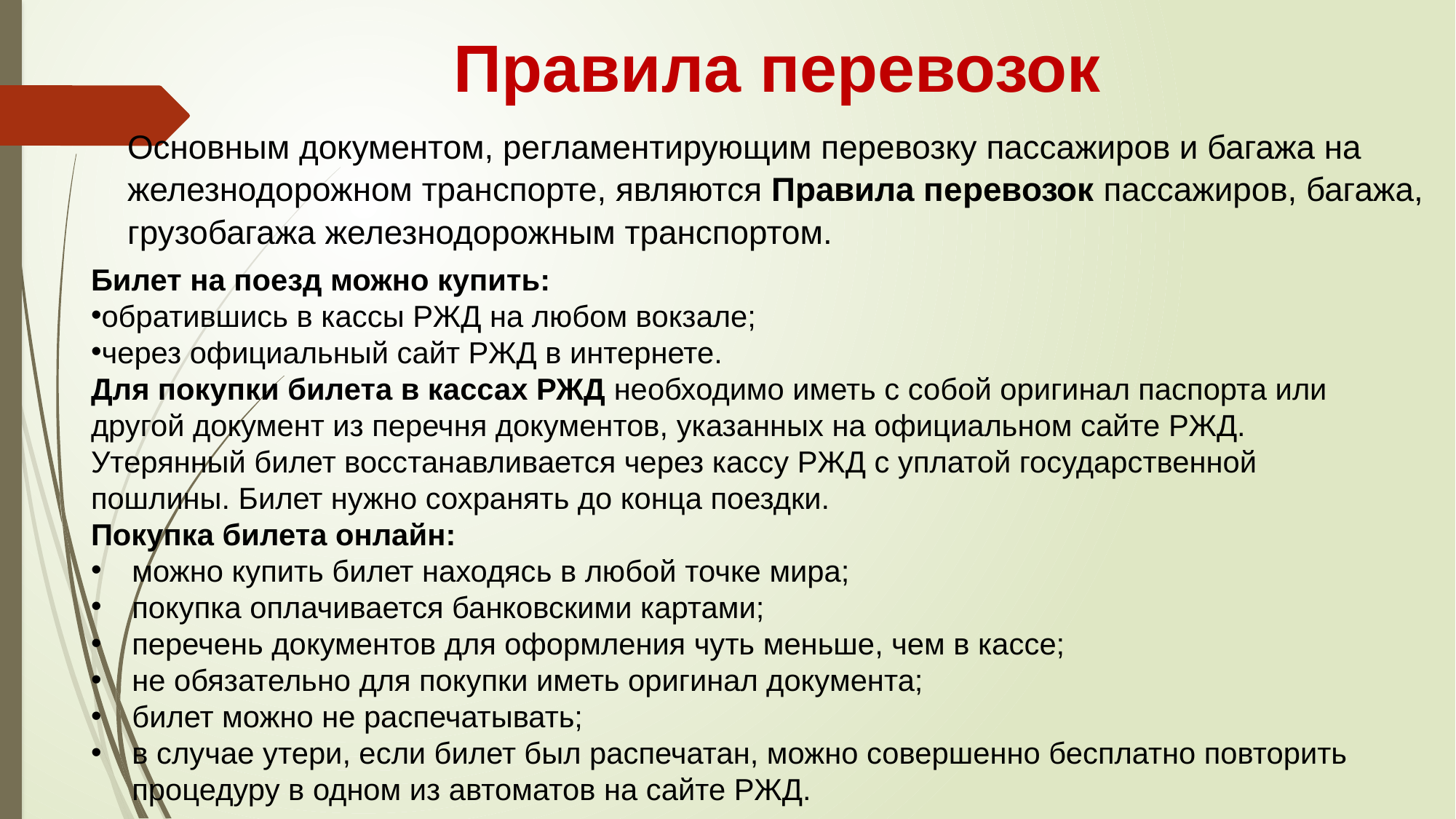

# Правила перевозок
Основным документом, регламентирующим перевозку пассажиров и багажа на железнодорожном транспорте, являются Правила перевозок пассажиров, багажа, грузобагажа железнодорожным транспортом.
Билет на поезд можно купить:
обратившись в кассы РЖД на любом вокзале;
через официальный сайт РЖД в интернете.
Для покупки билета в кассах РЖД необходимо иметь с собой оригинал паспорта или другой документ из перечня документов, указанных на официальном сайте РЖД.
Утерянный билет восстанавливается через кассу РЖД с уплатой государственной пошлины. Билет нужно сохранять до конца поездки.
Покупка билета онлайн:
можно купить билет находясь в любой точке мира;
покупка оплачивается банковскими картами;
перечень документов для оформления чуть меньше, чем в кассе;
не обязательно для покупки иметь оригинал документа;
билет можно не распечатывать;
в случае утери, если билет был распечатан, можно совершенно бесплатно повторить процедуру в одном из автоматов на сайте РЖД.